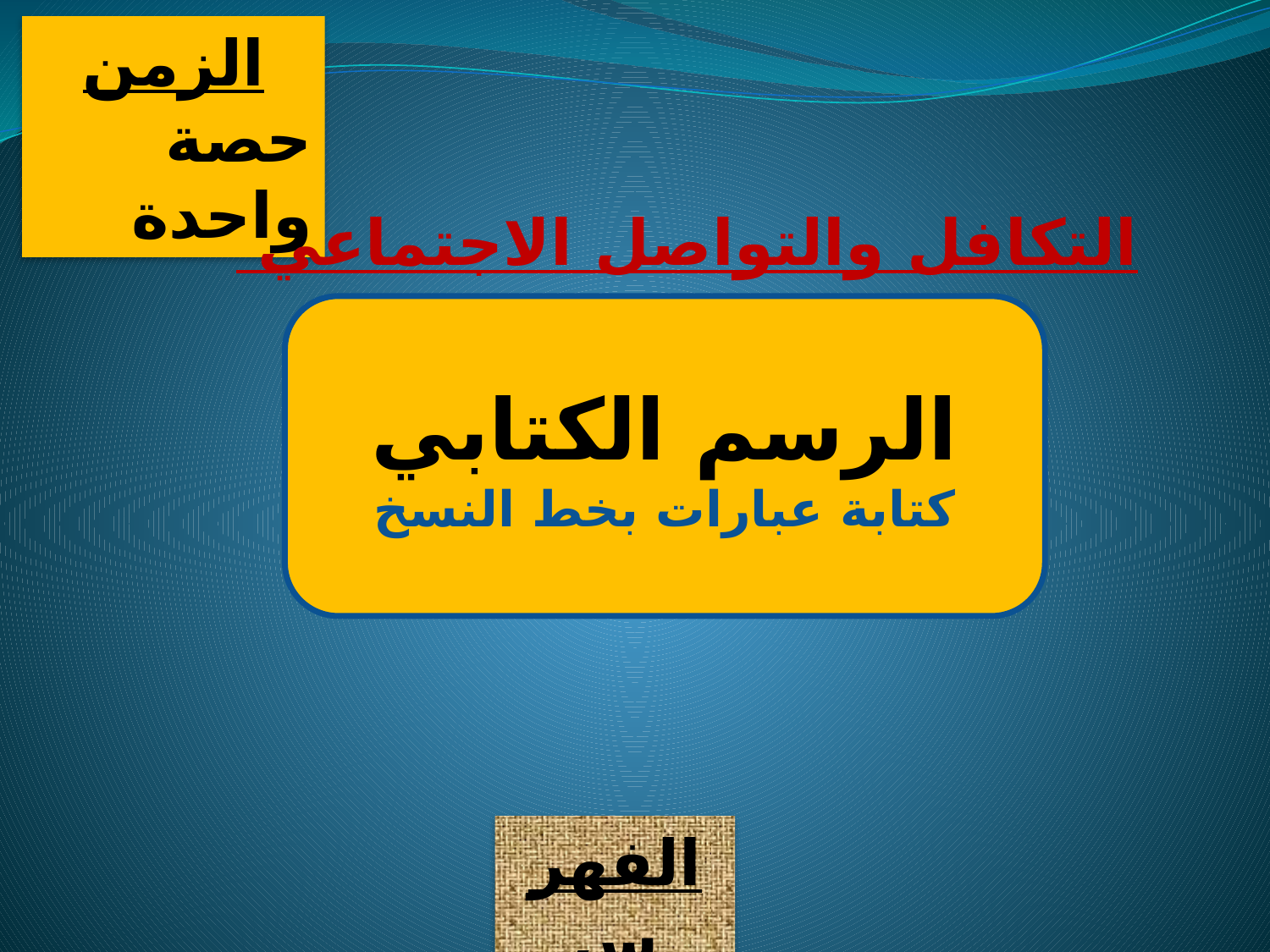

الزمن
حصة واحدة
التكافل والتواصل الاجتماعي
الرسم الكتابي
كتابة عبارات بخط النسخ
الفهرس